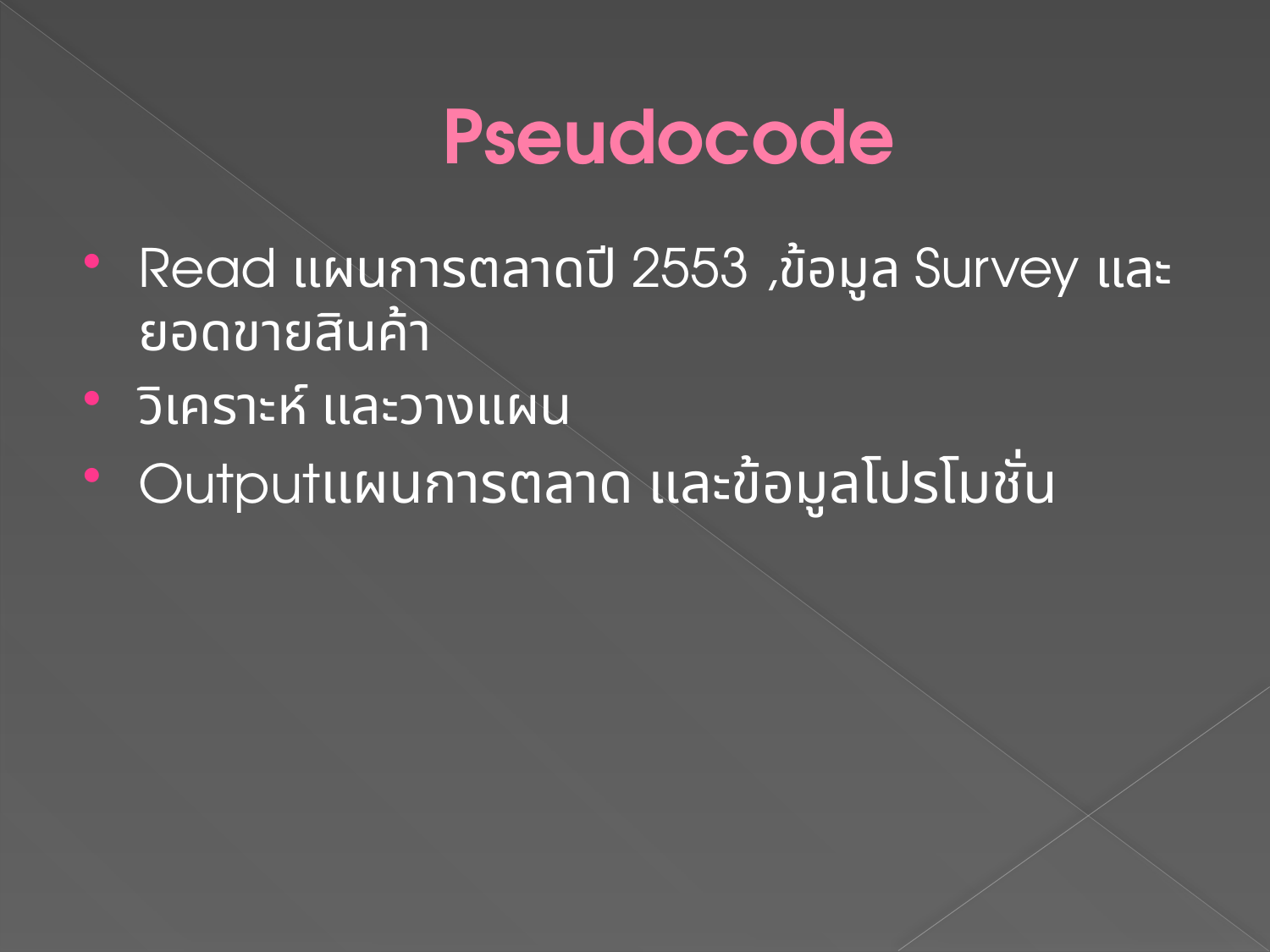

# Pseudocode
Read แผนการตลาดปี 2553 ,ข้อมูล Survey และยอดขายสินค้า
วิเคราะห์ และวางแผน
Outputแผนการตลาด และข้อมูลโปรโมชั่น